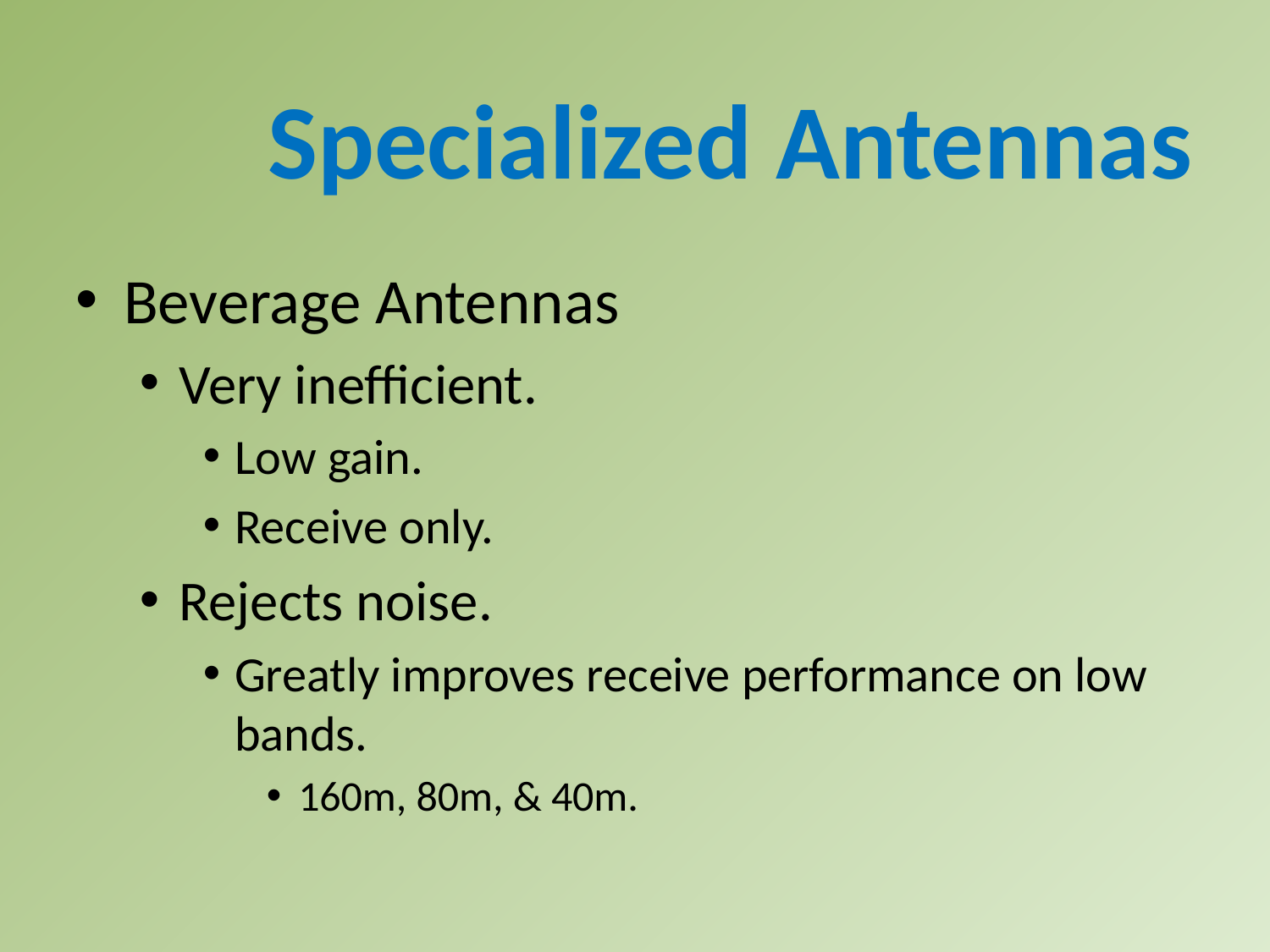

Specialized Antennas
Beverage Antennas
Very inefficient.
Low gain.
Receive only.
Rejects noise.
Greatly improves receive performance on low bands.
160m, 80m, & 40m.